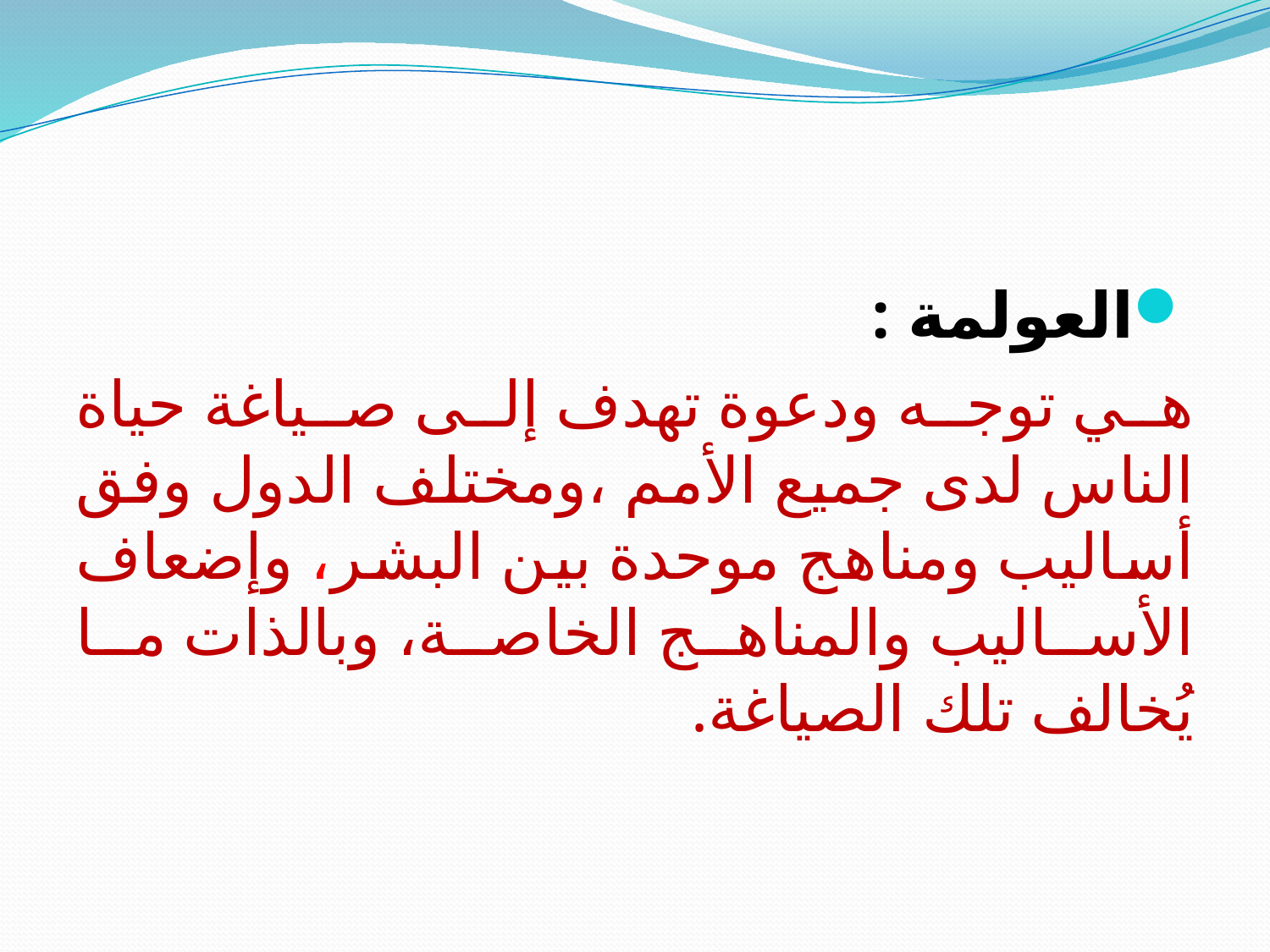

العولمة :
هي توجه ودعوة تهدف إلى صياغة حياة الناس لدى جميع الأمم ،ومختلف الدول وفق أساليب ومناهج موحدة بين البشر، وإضعاف الأساليب والمناهج الخاصة، وبالذات ما يُخالف تلك الصياغة.